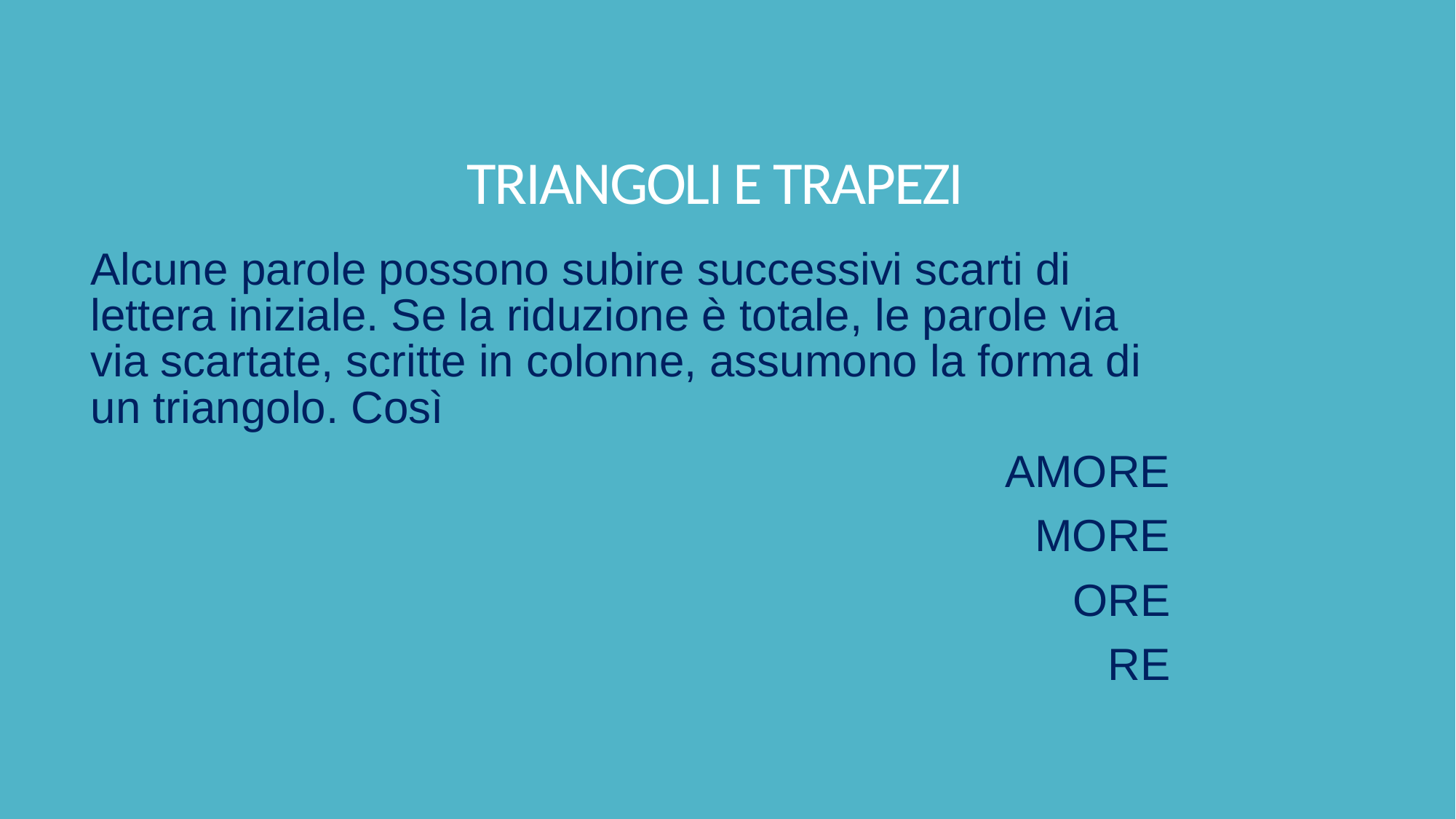

# TRIANGOLI E TRAPEZI
Alcune parole possono subire successivi scarti di lettera iniziale. Se la riduzione è totale, le parole via via scartate, scritte in colonne, assumono la forma di un triangolo. Così
AMORE
MORE
ORE
RE